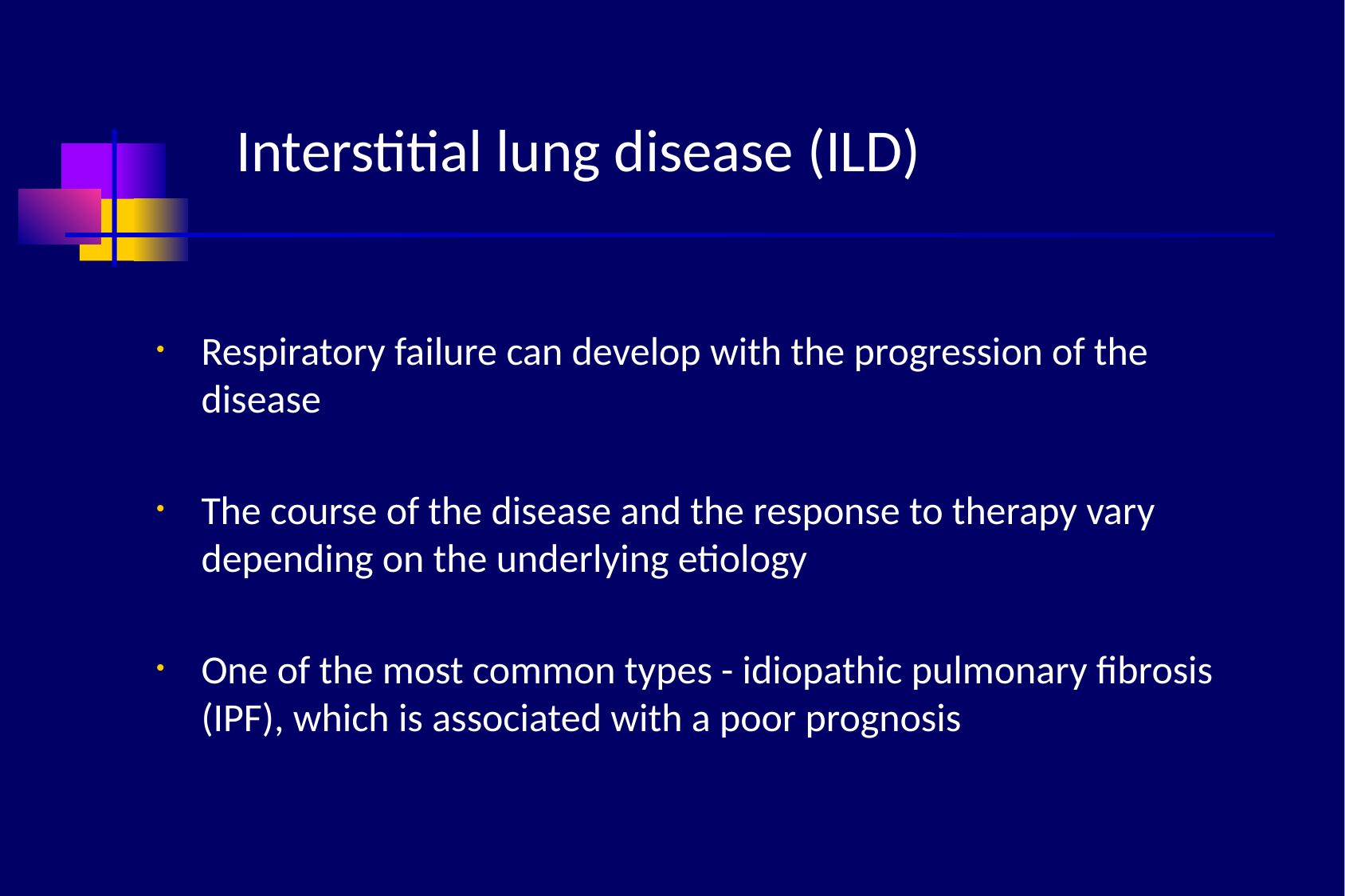

# Interstitial lung disease (ILD)

Respiratory failure can develop with the progression of the disease

The course of the disease and the response to therapy vary depending on the underlying etiology

One of the most common types - idiopathic pulmonary fibrosis (IPF), which is associated with a poor prognosis